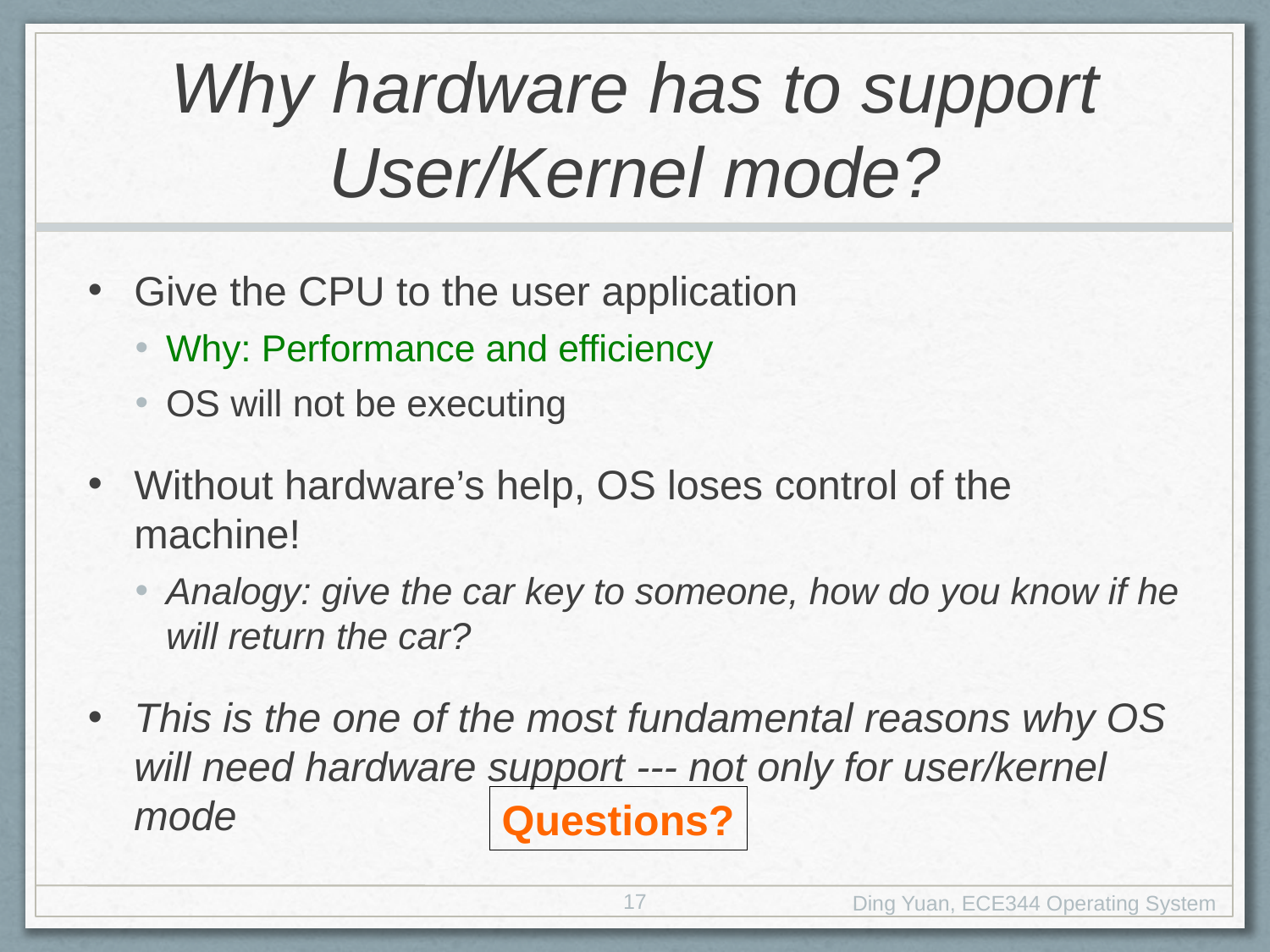

# Why hardware has to support User/Kernel mode?
Give the CPU to the user application
Why: Performance and efficiency
OS will not be executing
Without hardware’s help, OS loses control of the machine!
Analogy: give the car key to someone, how do you know if he will return the car?
This is the one of the most fundamental reasons why OS will need hardware support --- not only for user/kernel mode

Questions?
17
Ding Yuan, ECE344 Operating System